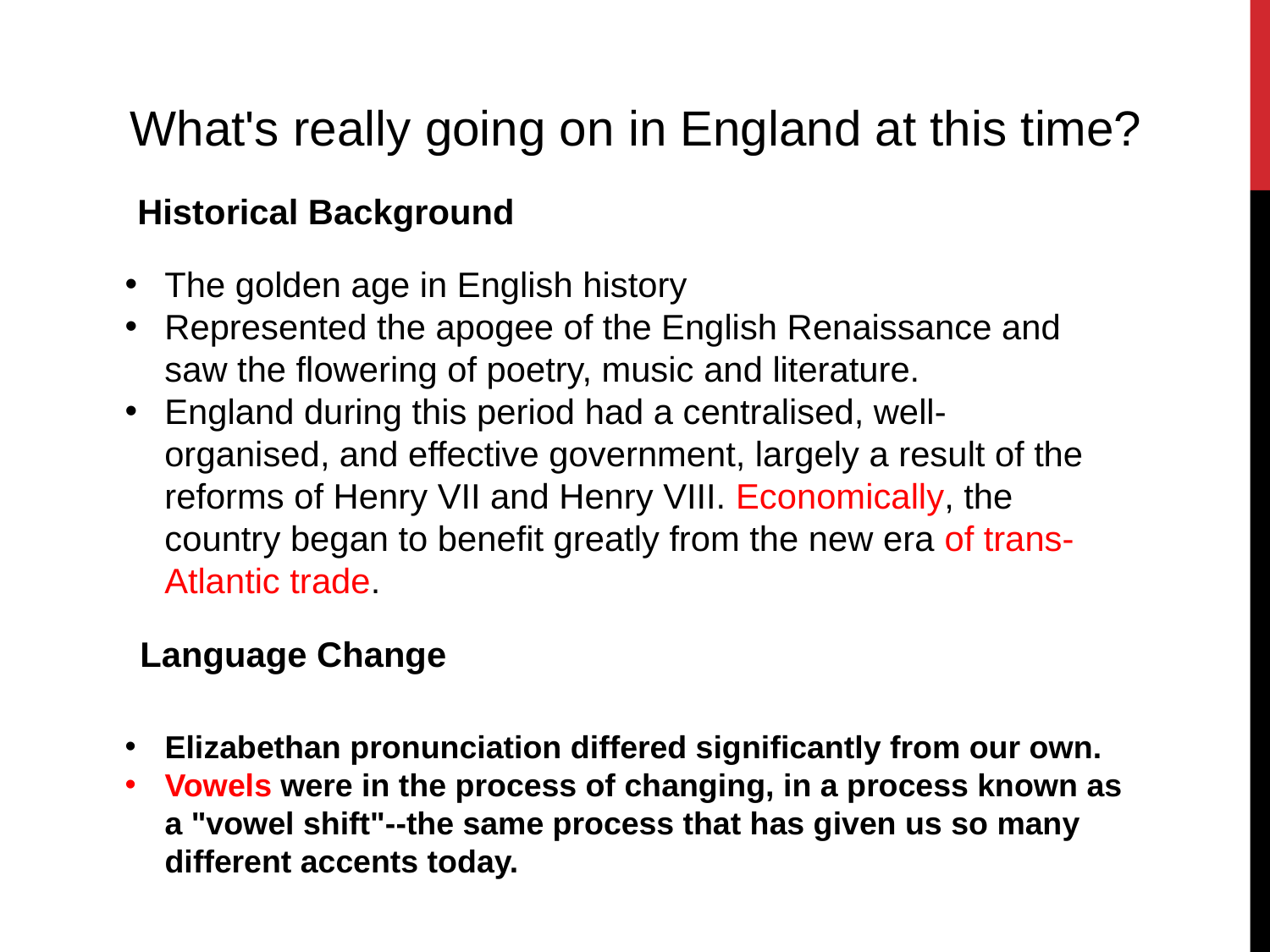

What's really going on in England at this time?
Historical Background
The golden age in English history
Represented the apogee of the English Renaissance and saw the flowering of poetry, music and literature.
England during this period had a centralised, well-organised, and effective government, largely a result of the reforms of Henry VII and Henry VIII. Economically, the country began to benefit greatly from the new era of trans-Atlantic trade.
Language Change
Elizabethan pronunciation differed significantly from our own.
Vowels were in the process of changing, in a process known as a "vowel shift"--the same process that has given us so many different accents today.